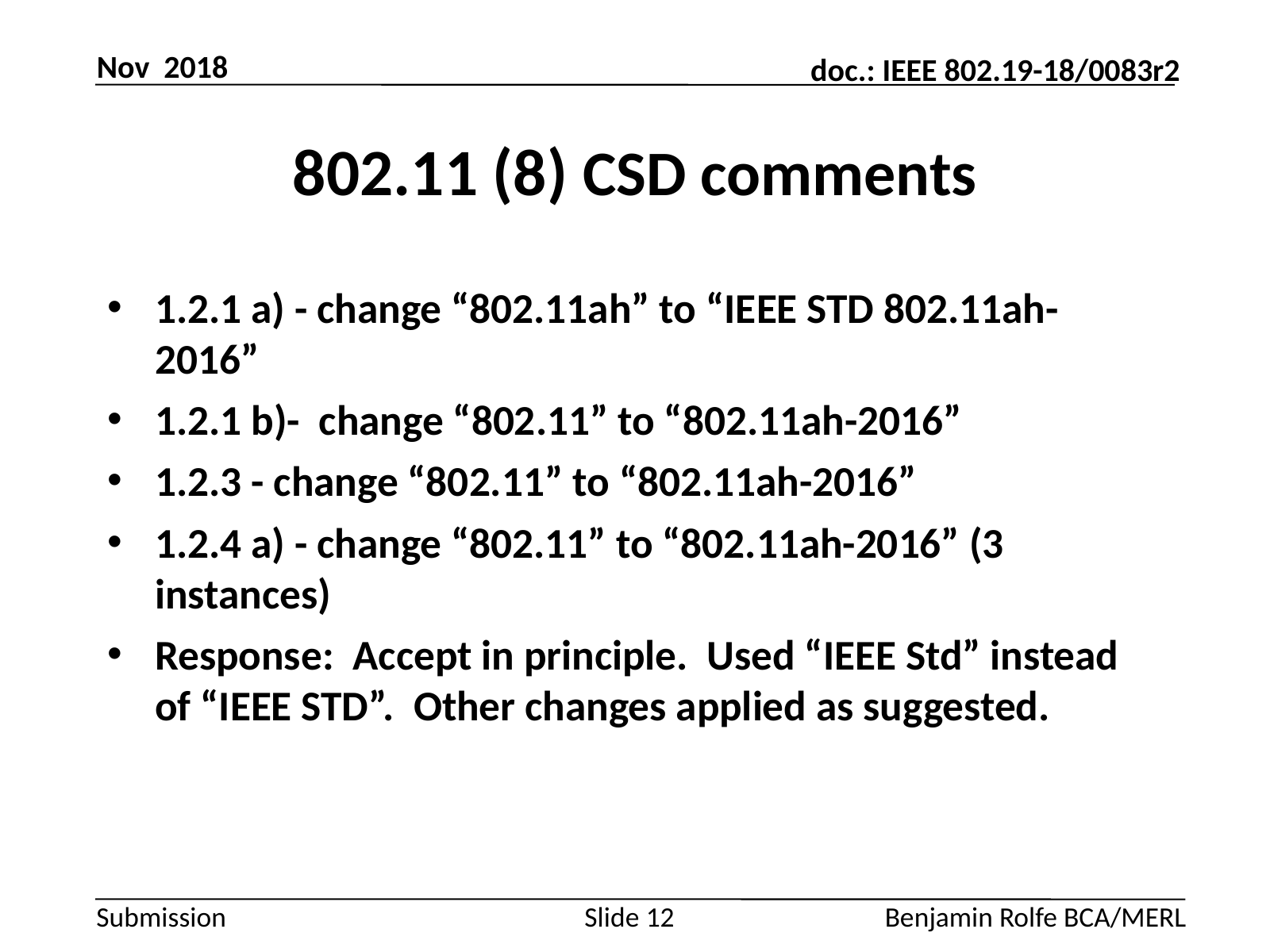

Nov  2018
# 802.11 (8) CSD comments
1.2.1 a) - change “802.11ah” to “IEEE STD 802.11ah-2016”
1.2.1 b)-  change “802.11” to “802.11ah-2016”
1.2.3 - change “802.11” to “802.11ah-2016”
1.2.4 a) - change “802.11” to “802.11ah-2016” (3 instances)
Response:  Accept in principle.  Used “IEEE Std” instead of “IEEE STD”.  Other changes applied as suggested.

Slide 12
Benjamin Rolfe BCA/MERL